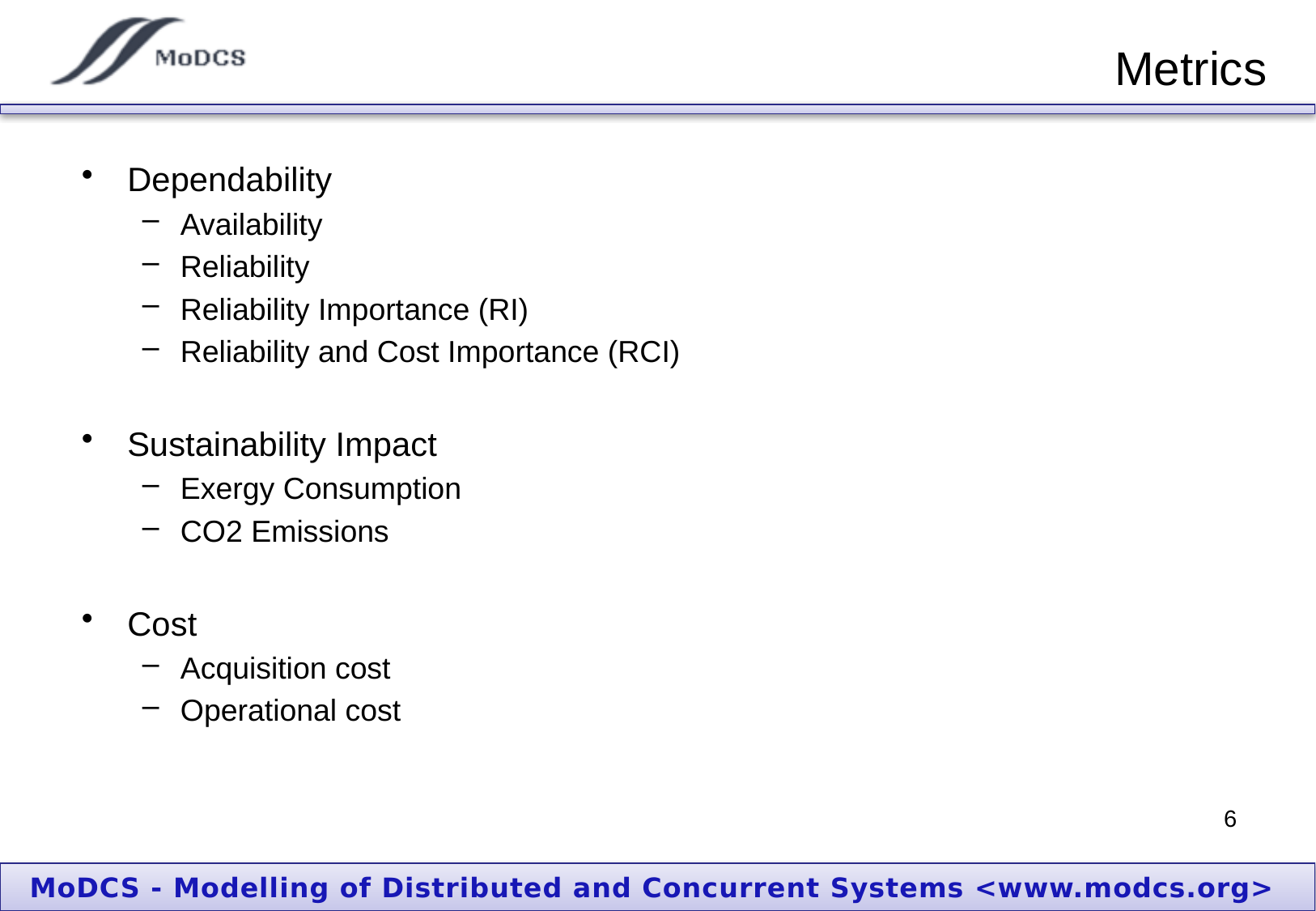

# Metrics
Dependability
Availability
Reliability
Reliability Importance (RI)
Reliability and Cost Importance (RCI)

Sustainability Impact
Exergy Consumption
CO2 Emissions

Cost
Acquisition cost
Operational cost

6